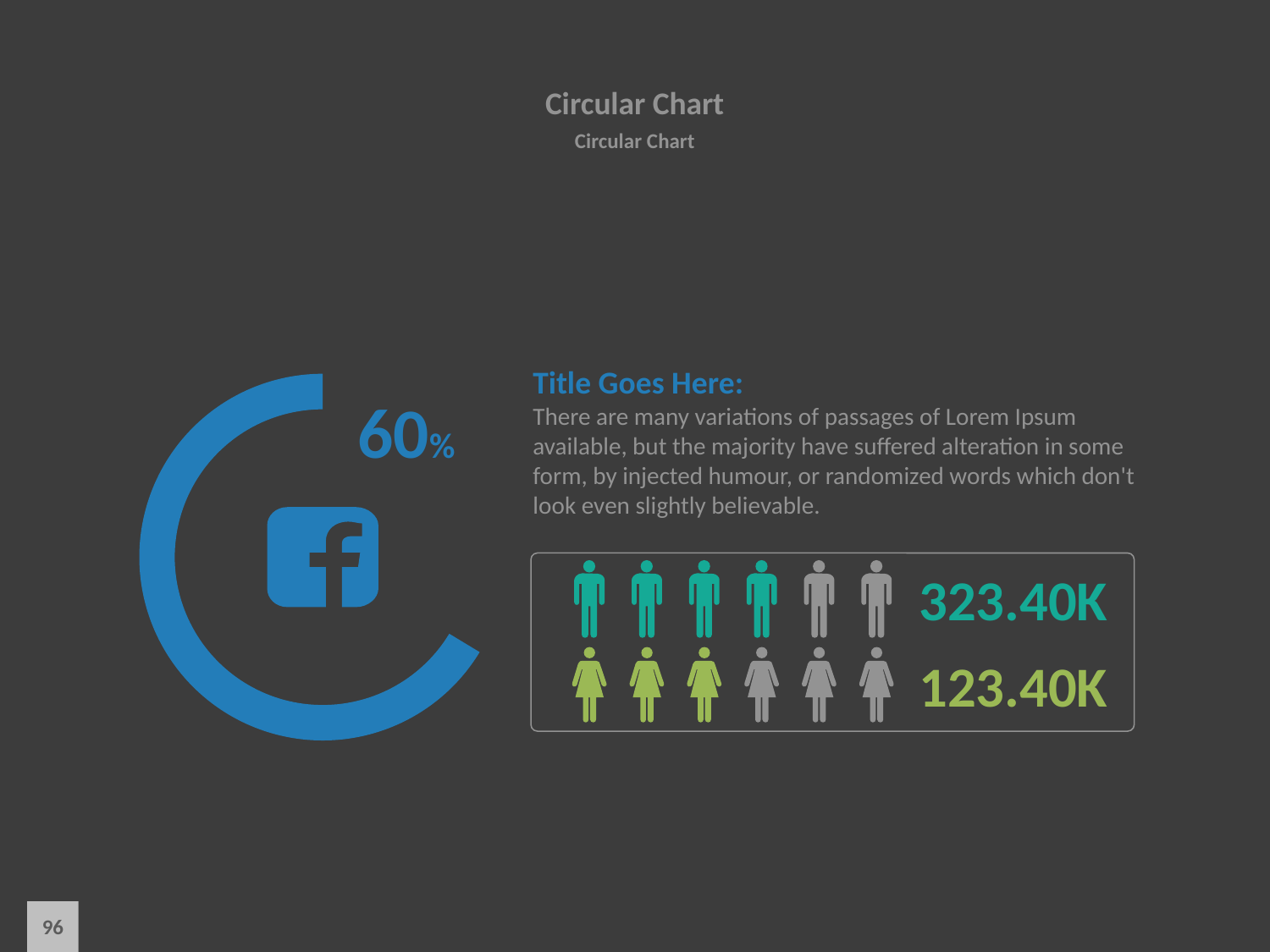

# Circular Chart
Circular Chart
Title Goes Here:
There are many variations of passages of Lorem Ipsum available, but the majority have suffered alteration in some form, by injected humour, or randomized words which don't look even slightly believable.

60%

323.40K

123.40K